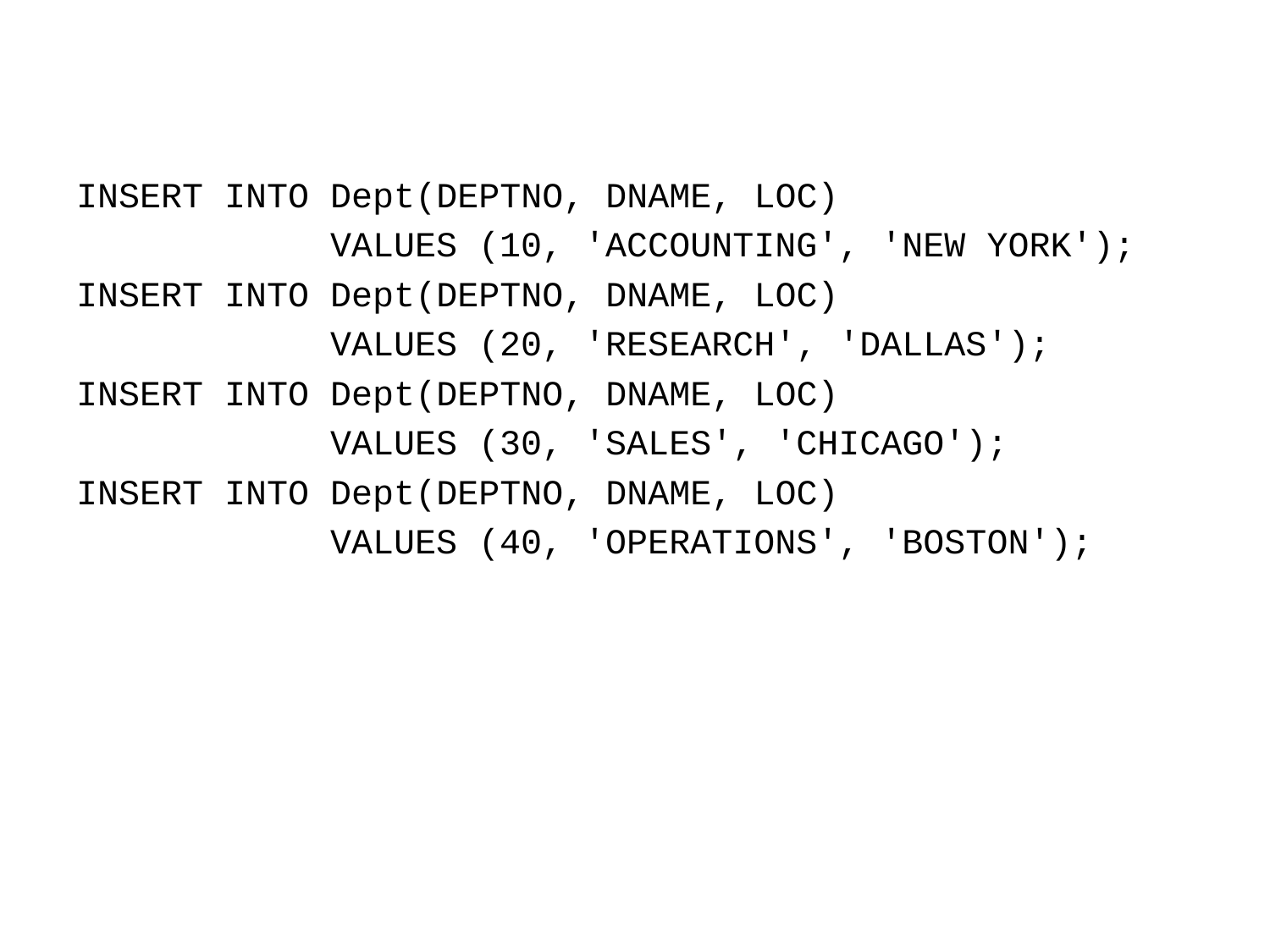

#
INSERT INTO Dept(DEPTNO, DNAME, LOC)
            VALUES (10, 'ACCOUNTING', 'NEW YORK');
INSERT INTO Dept(DEPTNO, DNAME, LOC)
            VALUES (20, 'RESEARCH', 'DALLAS');
INSERT INTO Dept(DEPTNO, DNAME, LOC)
            VALUES (30, 'SALES', 'CHICAGO');
INSERT INTO Dept(DEPTNO, DNAME, LOC)
            VALUES (40, 'OPERATIONS', 'BOSTON');